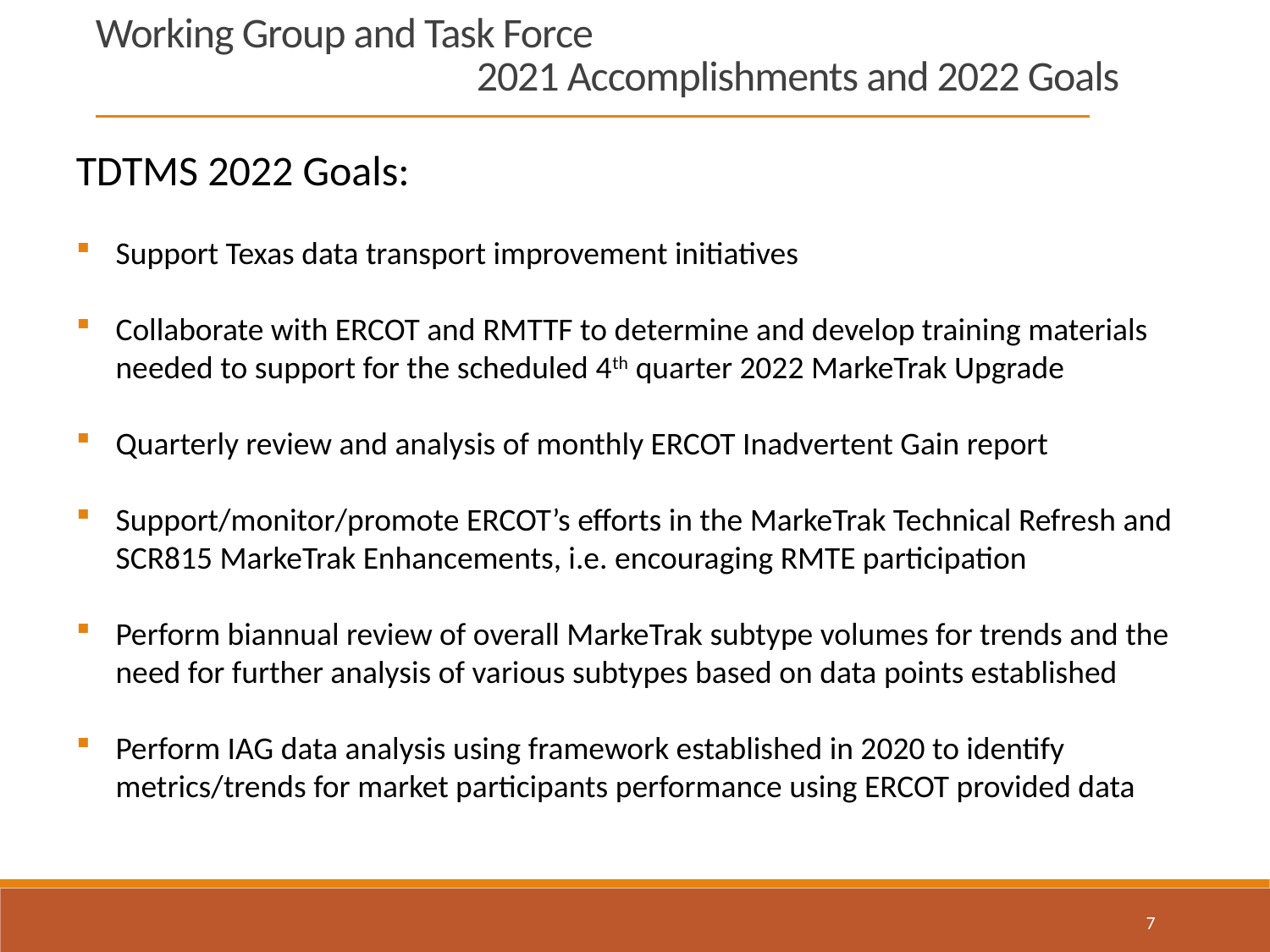

Working Group and Task Force
			2021 Accomplishments and 2022 Goals

TDTMS 2022 Goals:

Support Texas data transport improvement initiatives

Collaborate with ERCOT and RMTTF to determine and develop training materials needed to support for the scheduled 4th quarter 2022 MarkeTrak Upgrade

Quarterly review and analysis of monthly ERCOT Inadvertent Gain report

Support/monitor/promote ERCOT’s efforts in the MarkeTrak Technical Refresh and SCR815 MarkeTrak Enhancements, i.e. encouraging RMTE participation

Perform biannual review of overall MarkeTrak subtype volumes for trends and the need for further analysis of various subtypes based on data points established

Perform IAG data analysis using framework established in 2020 to identify metrics/trends for market participants performance using ERCOT provided data

7